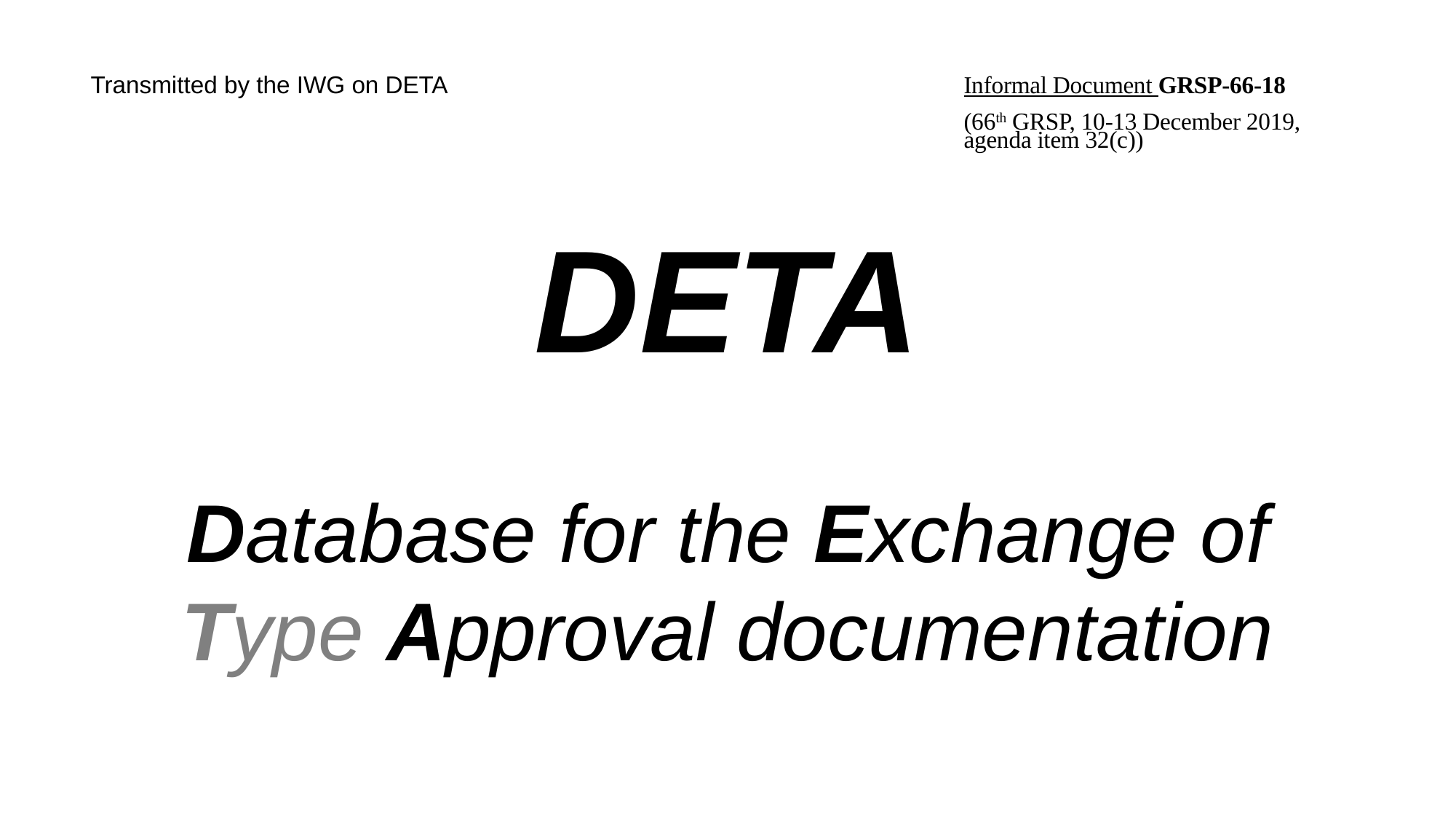

# Transmitted by the IWG on DETA					Informal Document GRSP-66-18 (66th GRSP, 10-13 December 2019, agenda item 32(c))
DETA
Database for the Exchange of Type Approval documentation
1